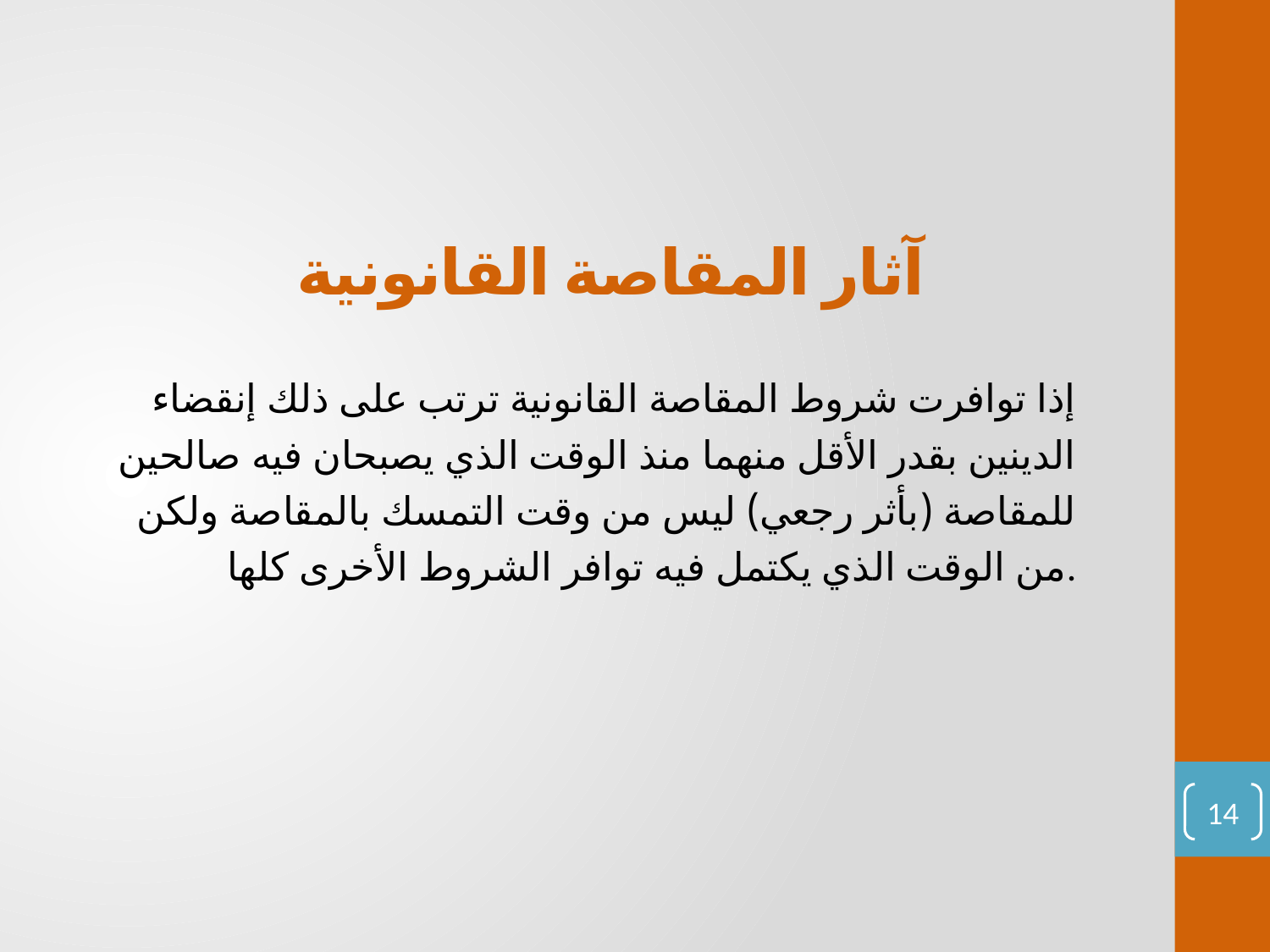

# آثار المقاصة القانونية
إذا توافرت شروط المقاصة القانونية ترتب على ذلك إنقضاء الدينين بقدر الأقل منهما منذ الوقت الذي يصبحان فيه صالحين للمقاصة (بأثر رجعي) ليس من وقت التمسك بالمقاصة ولكن من الوقت الذي يكتمل فيه توافر الشروط الأخرى كلها.
14